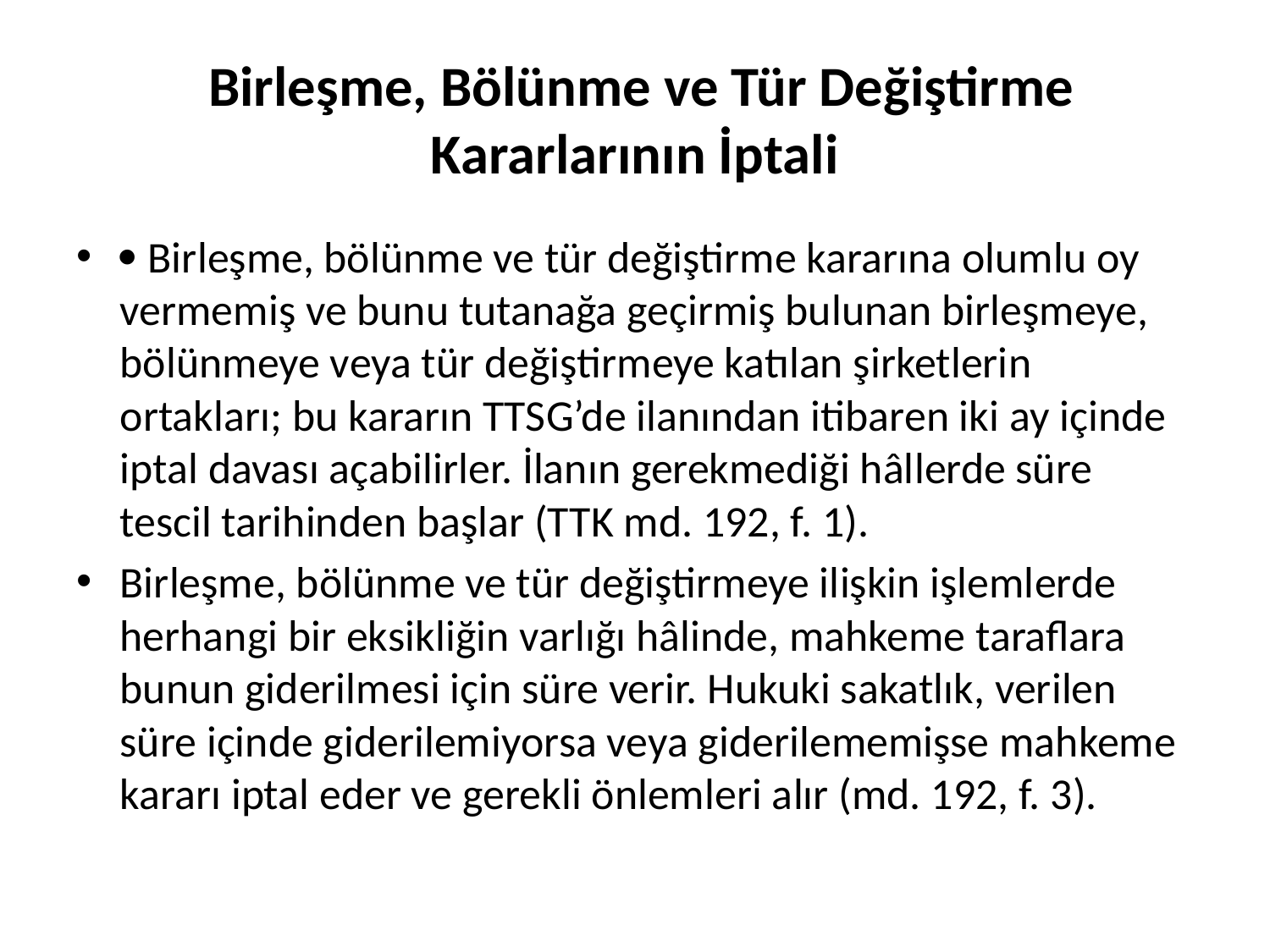

# Birleşme, Bölünme ve Tür Değiştirme Kararlarının İptali
• Birleşme, bölünme ve tür değiştirme kararına olumlu oy vermemiş ve bunu tutanağa geçirmiş bulunan birleşmeye, bölünmeye veya tür değiştirmeye katılan şirketlerin ortakları; bu kararın TTSG’de ilanından itibaren iki ay içinde iptal davası açabilirler. İlanın gerekmediği hâllerde süre tescil tarihinden başlar (TTK md. 192, f. 1).
Birleşme, bölünme ve tür değiştirmeye ilişkin işlemlerde herhangi bir eksikliğin varlığı hâlinde, mahkeme taraflara bunun giderilmesi için süre verir. Hukuki sakatlık, verilen süre içinde giderilemiyorsa veya giderilememişse mahkeme kararı iptal eder ve gerekli önlemleri alır (md. 192, f. 3).